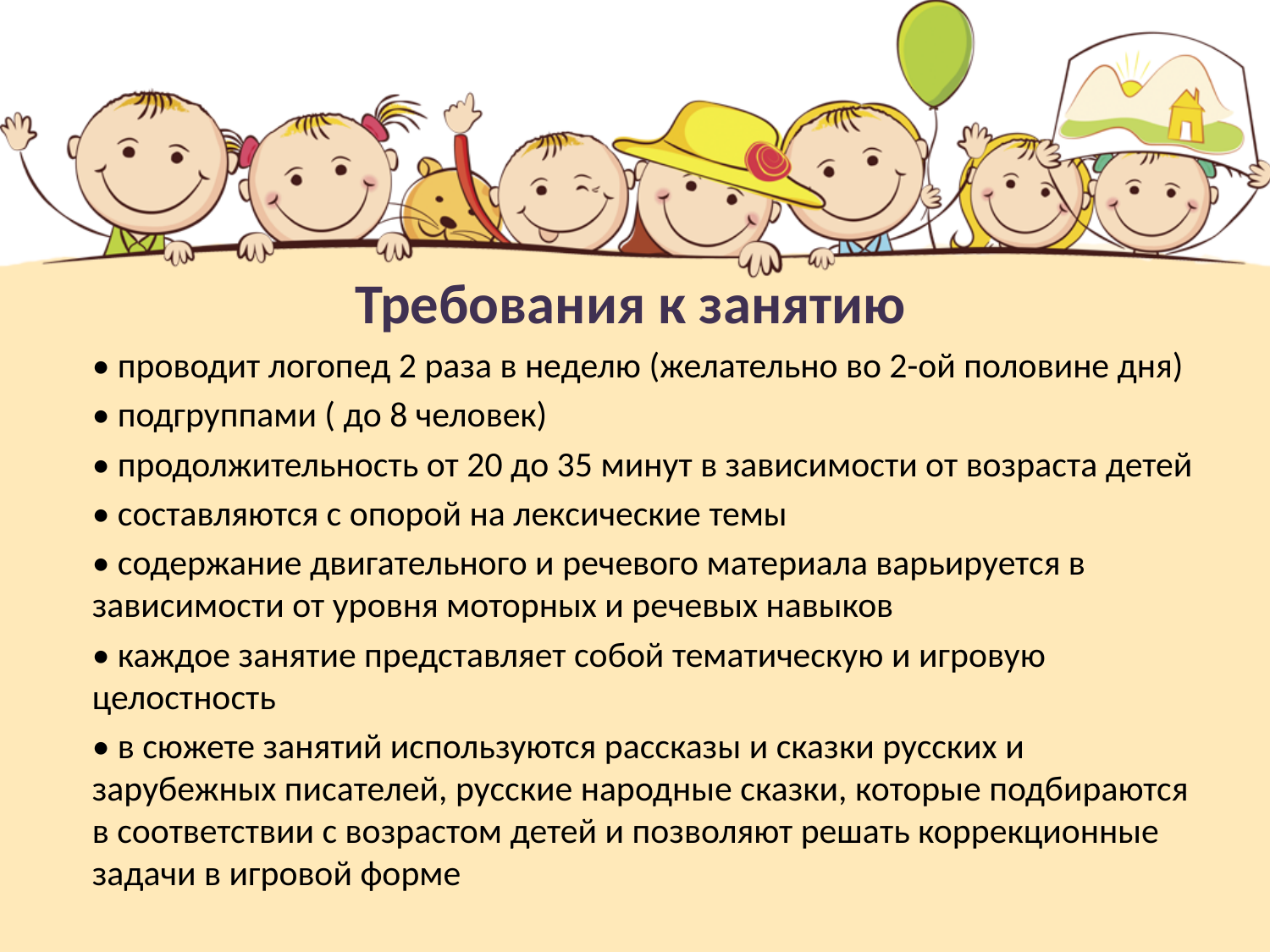

# Требования к занятию
• проводит логопед 2 раза в неделю (желательно во 2-ой половине дня)
• подгруппами ( до 8 человек)
• продолжительность от 20 до 35 минут в зависимости от возраста детей
• составляются с опорой на лексические темы
• содержание двигательного и речевого материала варьируется в зависимости от уровня моторных и речевых навыков
• каждое занятие представляет собой тематическую и игровую целостность
• в сюжете занятий используются рассказы и сказки русских и зарубежных писателей, русские народные сказки, которые подбираются в соответствии с возрастом детей и позволяют решать коррекционные задачи в игровой форме